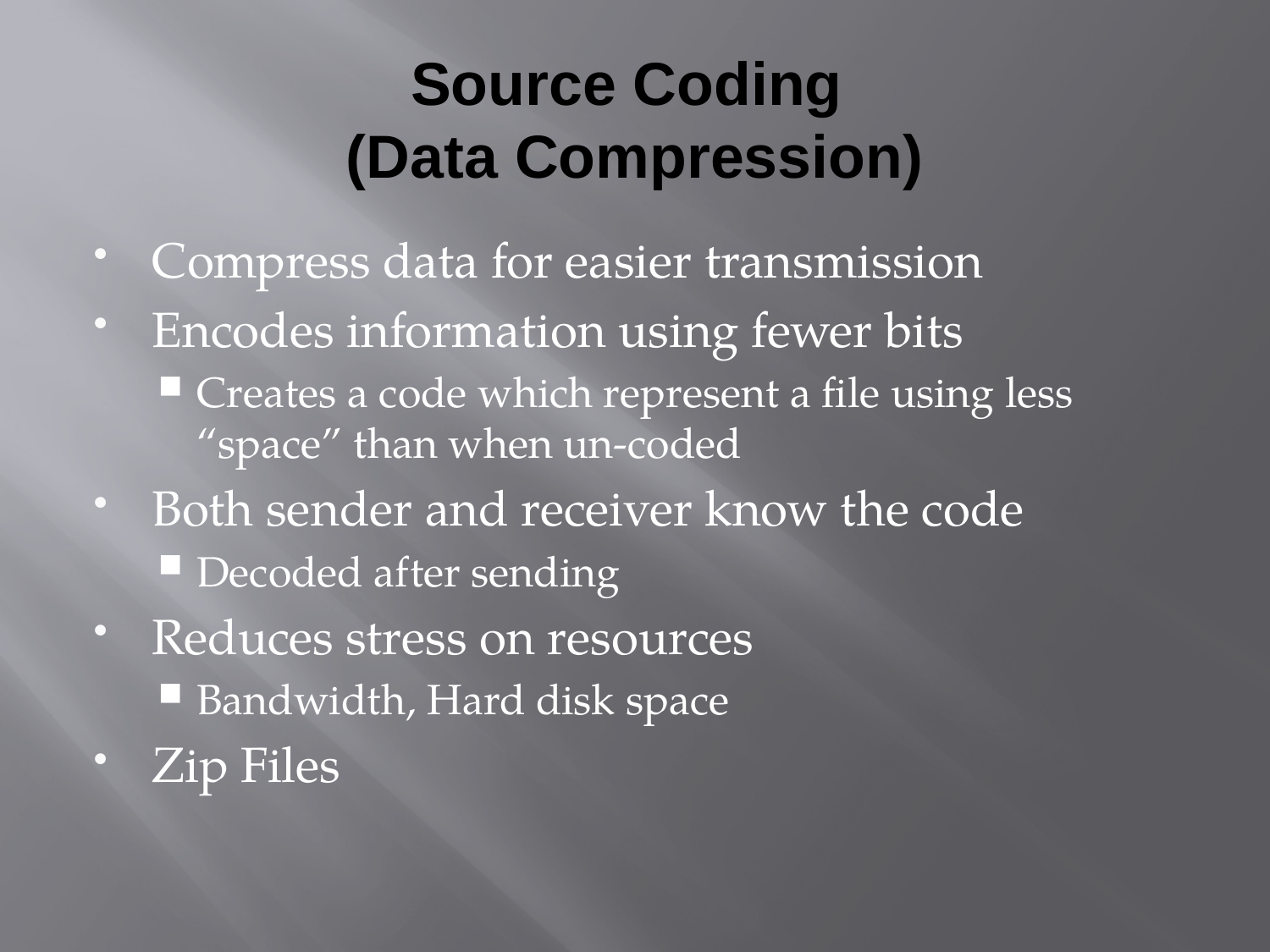

# Source Coding (Data Compression)
Compress data for easier transmission
Encodes information using fewer bits
Creates a code which represent a file using less “space” than when un-coded
Both sender and receiver know the code
Decoded after sending
Reduces stress on resources
Bandwidth, Hard disk space
Zip Files